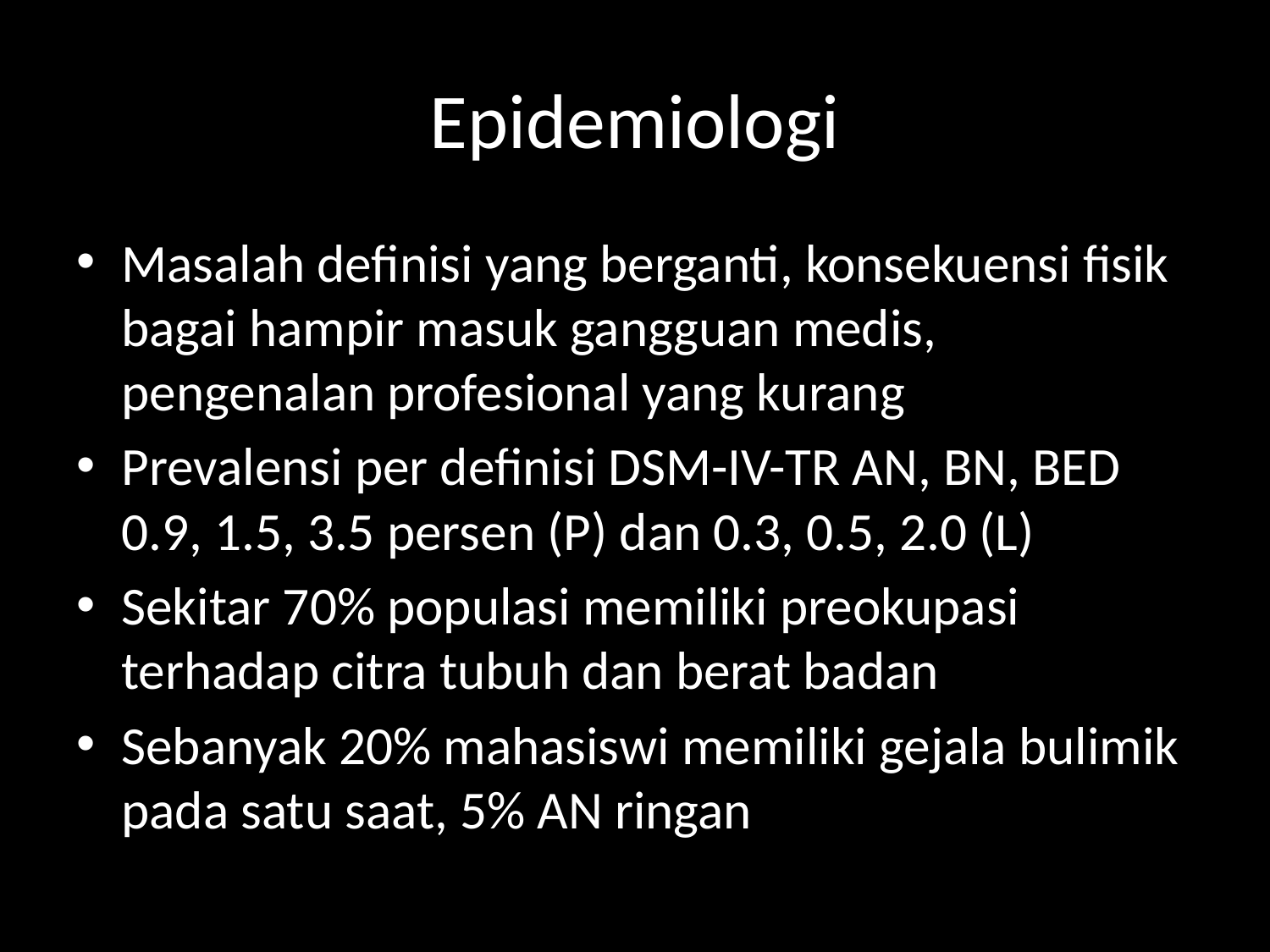

# Epidemiologi
Masalah definisi yang berganti, konsekuensi fisik bagai hampir masuk gangguan medis, pengenalan profesional yang kurang
Prevalensi per definisi DSM-IV-TR AN, BN, BED 0.9, 1.5, 3.5 persen (P) dan 0.3, 0.5, 2.0 (L)
Sekitar 70% populasi memiliki preokupasi terhadap citra tubuh dan berat badan
Sebanyak 20% mahasiswi memiliki gejala bulimik pada satu saat, 5% AN ringan